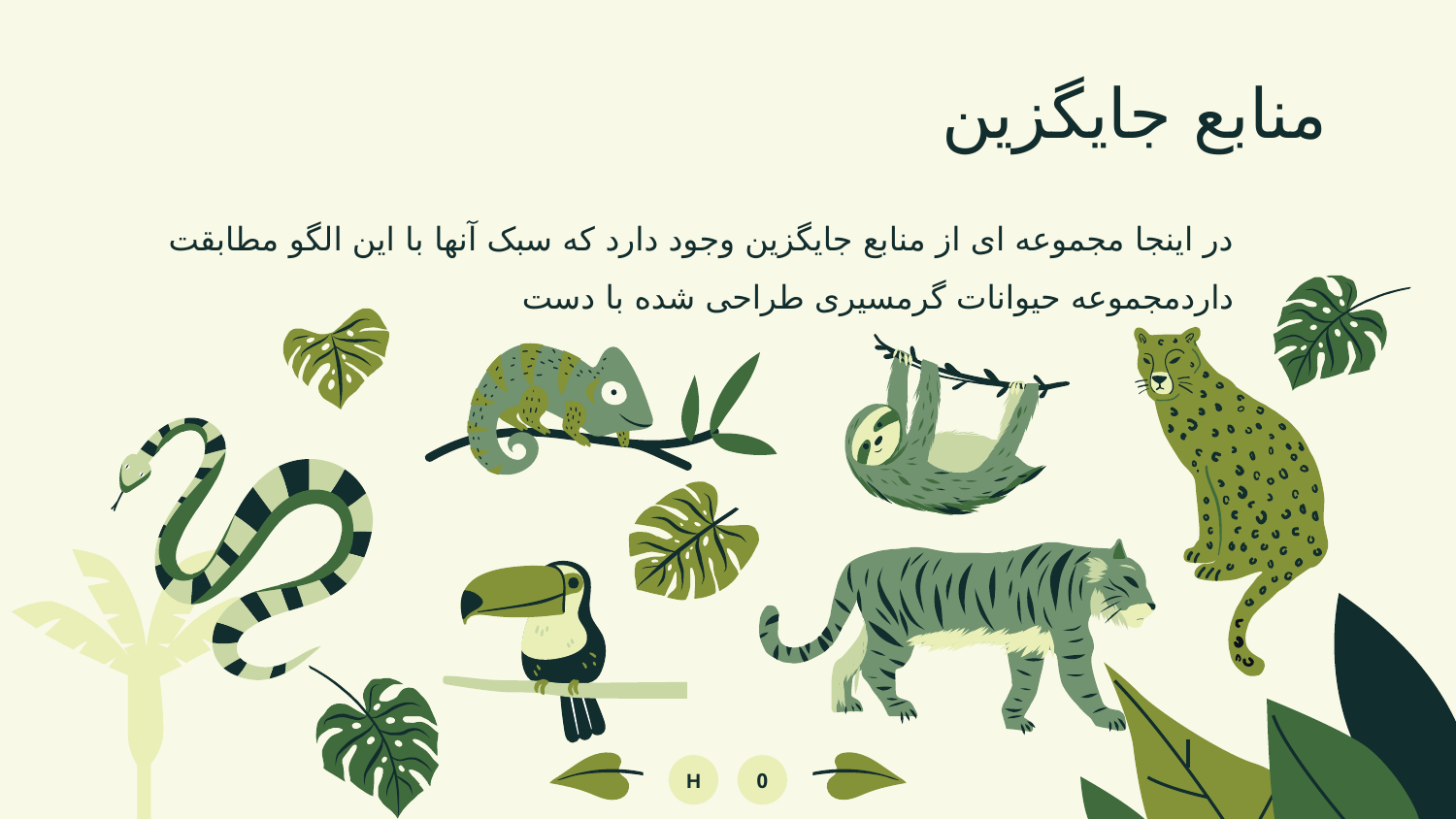

# منابع جایگزین
در اینجا مجموعه ای از منابع جایگزین وجود دارد که سبک آنها با این الگو مطابقت داردمجموعه حیوانات گرمسیری طراحی شده با دست

H
0